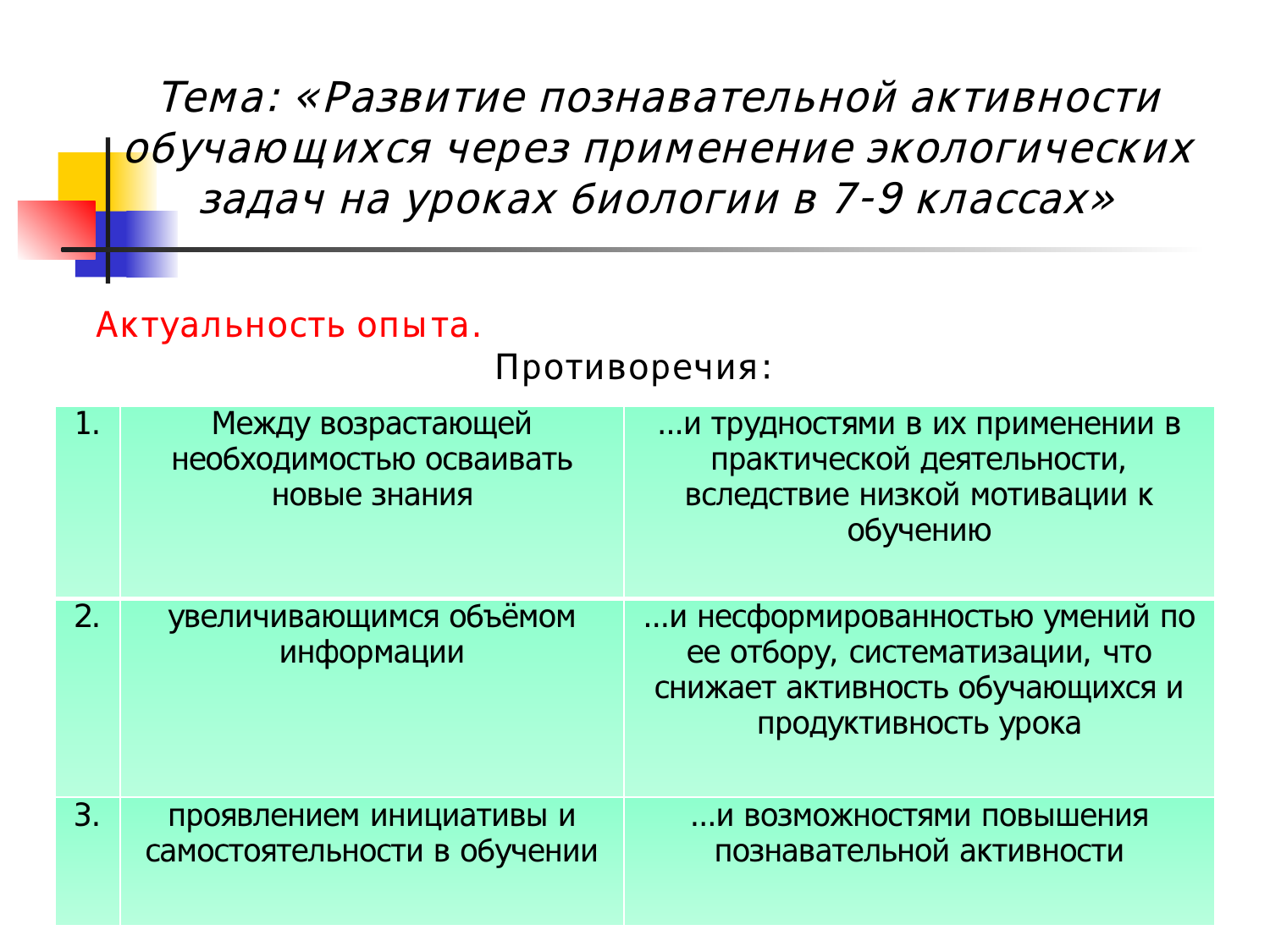

Тема: «Развитие познавательной активности обучающихся через применение экологических задач на уроках биологии в 7-9 классах»
Актуальность опыта.
Противоречия:
| 1. | Между возрастающей необходимостью осваивать новые знания | …и трудностями в их применении в практической деятельности, вследствие низкой мотивации к обучению |
| --- | --- | --- |
| 2. | увеличивающимся объёмом информации | …и несформированностью умений по ее отбору, систематизации, что снижает активность обучающихся и продуктивность урока |
| 3. | проявлением инициативы и самостоятельности в обучении | …и возможностями повышения познавательной активности |